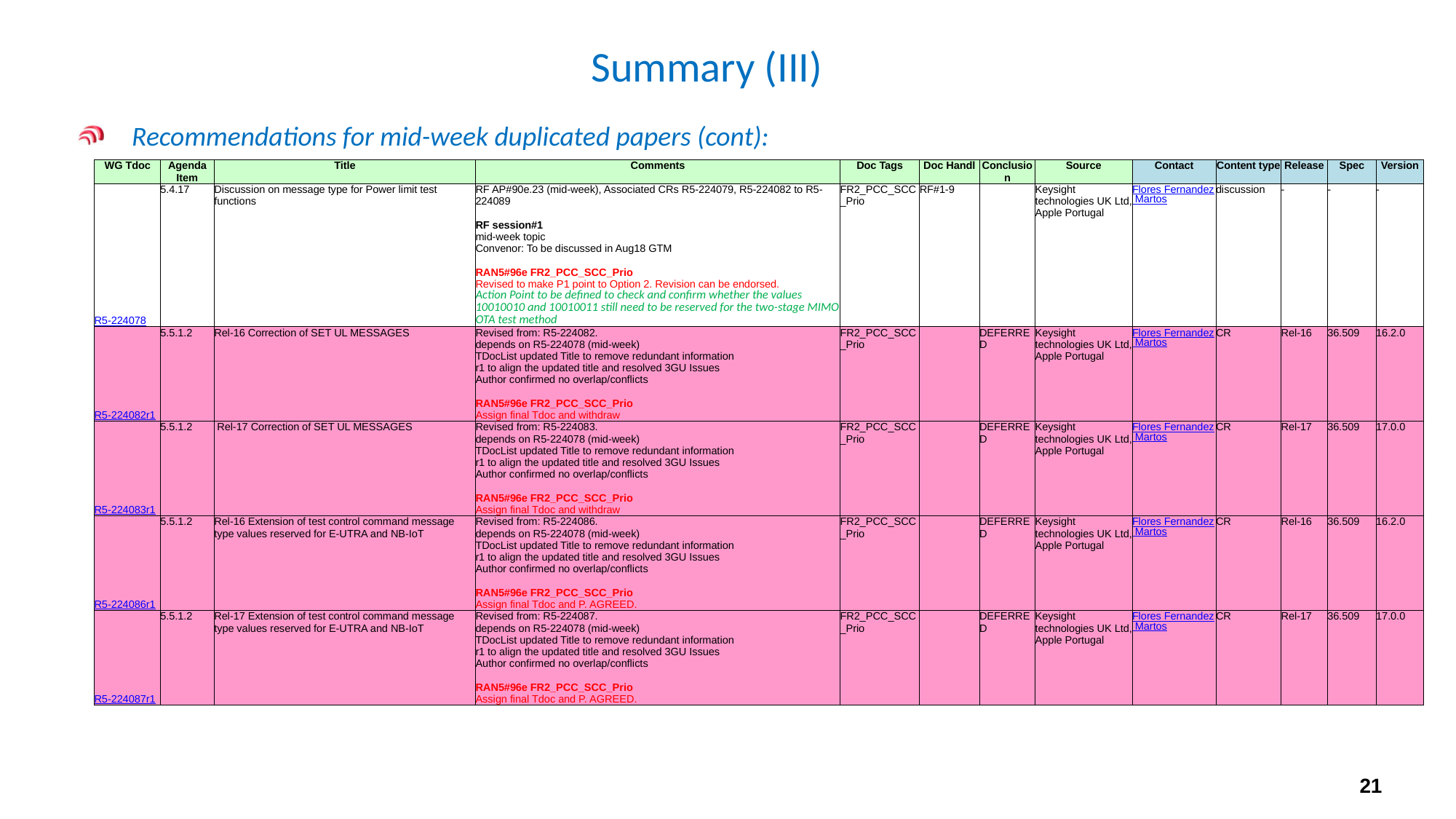

# Summary (III)
Recommendations for mid-week duplicated papers (cont):
| WG Tdoc | Agenda Item | Title | Comments | Doc Tags | Doc Handl | Conclusion | Source | Contact | Content type | Release | Spec | Version |
| --- | --- | --- | --- | --- | --- | --- | --- | --- | --- | --- | --- | --- |
| R5-224078 | 5.4.17 | Discussion on message type for Power limit test functions | RF AP#90e.23 (mid-week), Associated CRs R5-224079, R5-224082 to R5-224089 RF session#1 mid-week topic Convenor: To be discussed in Aug18 GTM RAN5#96e FR2\_PCC\_SCC\_Prio Revised to make P1 point to Option 2. Revision can be endorsed. Action Point to be defined to check and confirm whether the values 10010010 and 10010011 still need to be reserved for the two-stage MIMO OTA test method | FR2\_PCC\_SCC\_Prio | RF#1-9 |  | Keysight technologies UK Ltd, Apple Portugal | Flores Fernandez Martos | discussion | - | - | - |
| R5-224082r1 | 5.5.1.2 | Rel-16 Correction of SET UL MESSAGES | Revised from: R5-224082. depends on R5-224078 (mid-week) TDocList updated Title to remove redundant information r1 to align the updated title and resolved 3GU Issues Author confirmed no overlap/conflicts RAN5#96e FR2\_PCC\_SCC\_Prio Assign final Tdoc and withdraw | FR2\_PCC\_SCC\_Prio |  | DEFERRED | Keysight technologies UK Ltd, Apple Portugal | Flores Fernandez Martos | CR | Rel-16 | 36.509 | 16.2.0 |
| R5-224083r1 | 5.5.1.2 | Rel-17 Correction of SET UL MESSAGES | Revised from: R5-224083. depends on R5-224078 (mid-week) TDocList updated Title to remove redundant information r1 to align the updated title and resolved 3GU Issues Author confirmed no overlap/conflicts RAN5#96e FR2\_PCC\_SCC\_Prio Assign final Tdoc and withdraw | FR2\_PCC\_SCC\_Prio |  | DEFERRED | Keysight technologies UK Ltd, Apple Portugal | Flores Fernandez Martos | CR | Rel-17 | 36.509 | 17.0.0 |
| R5-224086r1 | 5.5.1.2 | Rel-16 Extension of test control command message type values reserved for E-UTRA and NB-IoT | Revised from: R5-224086. depends on R5-224078 (mid-week) TDocList updated Title to remove redundant information r1 to align the updated title and resolved 3GU Issues Author confirmed no overlap/conflicts RAN5#96e FR2\_PCC\_SCC\_Prio Assign final Tdoc and P. AGREED. | FR2\_PCC\_SCC\_Prio |  | DEFERRED | Keysight technologies UK Ltd, Apple Portugal | Flores Fernandez Martos | CR | Rel-16 | 36.509 | 16.2.0 |
| R5-224087r1 | 5.5.1.2 | Rel-17 Extension of test control command message type values reserved for E-UTRA and NB-IoT | Revised from: R5-224087. depends on R5-224078 (mid-week) TDocList updated Title to remove redundant information r1 to align the updated title and resolved 3GU Issues Author confirmed no overlap/conflicts RAN5#96e FR2\_PCC\_SCC\_Prio Assign final Tdoc and P. AGREED. | FR2\_PCC\_SCC\_Prio |  | DEFERRED | Keysight technologies UK Ltd, Apple Portugal | Flores Fernandez Martos | CR | Rel-17 | 36.509 | 17.0.0 |